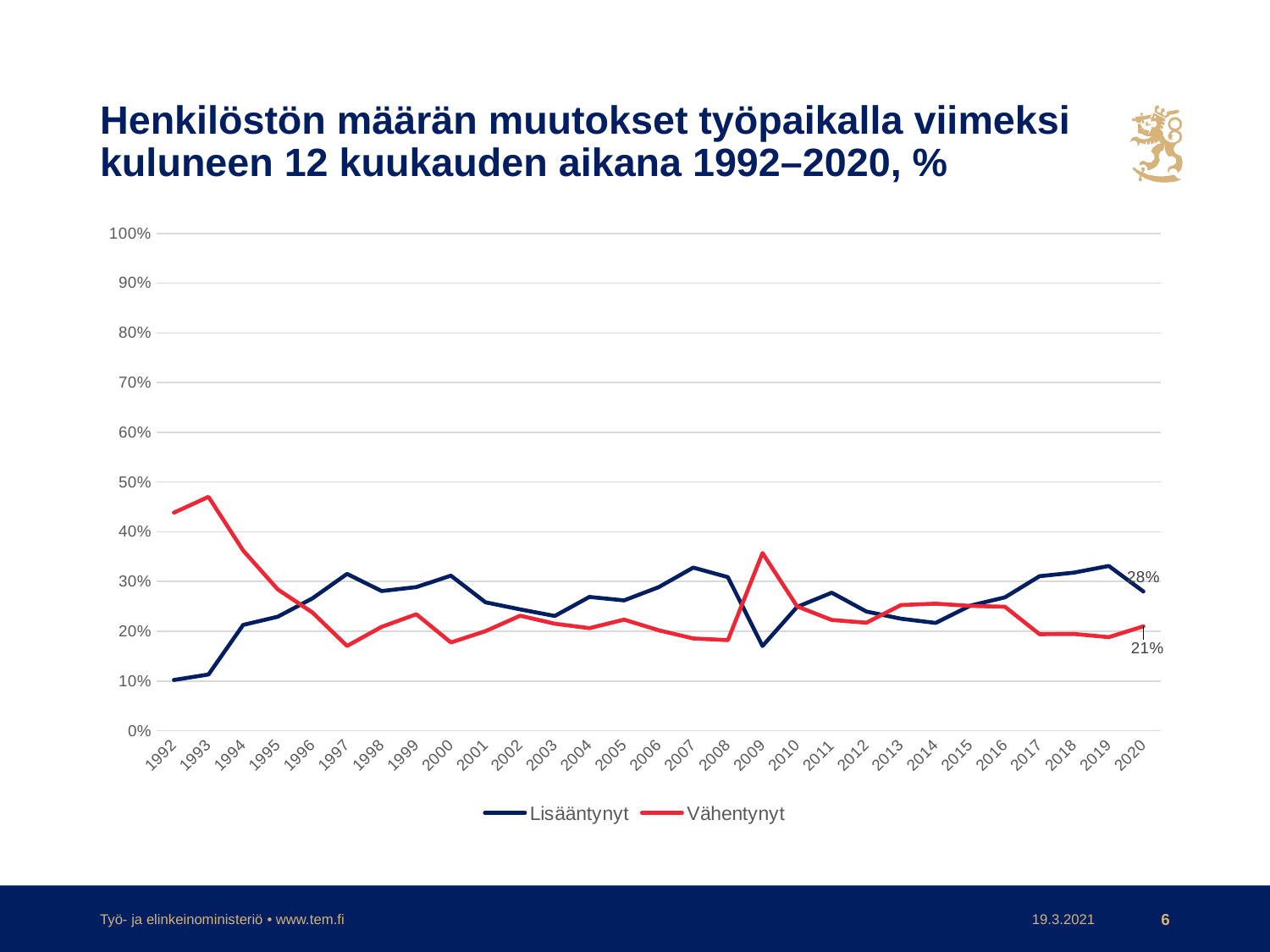

# Henkilöstön määrän muutokset työpaikalla viimeksi kuluneen 12 kuukauden aikana 1992–2020, %

### Chart

| Category | Lisääntynyt | Vähentynyt |
|---|---|---|
| 1992 | 0.10208816705336426 | 0.43851508120649657 |
| 1993 | 0.11317418213969938 | 0.47038019451812557 |
| 1994 | 0.21283783783783783 | 0.36233108108108103 |
| 1995 | 0.22928709055876687 | 0.2842003853564547 |
| 1996 | 0.26619343389529726 | 0.2377994676131322 |
| 1997 | 0.31537102473498235 | 0.1704946996466431 |
| 1998 | 0.2809364548494983 | 0.20903010033444816 |
| 1999 | 0.28888888888888886 | 0.23425925925925925 |
| 2000 | 0.3118374558303887 | 0.1775618374558304 |
| 2001 | 0.2582461786001609 | 0.2003218020917136 |
| 2002 | 0.24401913875598086 | 0.23125996810207336 |
| 2003 | 0.23076923076923075 | 0.21522094926350246 |
| 2004 | 0.2691001697792869 | 0.2062818336162988 |
| 2005 | 0.2621199671322925 | 0.22350041084634348 |
| 2006 | 0.28869286287089013 | 0.20208500400962306 |
| 2007 | 0.3279832519190509 | 0.18562456385205864 |
| 2008 | 0.30886075949367087 | 0.18227848101265823 |
| 2009 | 0.17037754114230397 | 0.35721200387221685 |
| 2010 | 0.2490272373540856 | 0.25 |
| 2011 | 0.2776349614395887 | 0.22279348757497858 |
| 2012 | 0.23973509933774836 | 0.21721854304635763 |
| 2013 | 0.22527794031597426 | 0.25277940315974257 |
| 2014 | 0.2167957117331745 | 0.2555092316855271 |
| 2015 | 0.2516320474777448 | 0.2510385756676558 |
| 2016 | 0.2681704260651629 | 0.24937343358395989 |
| 2017 | 0.31074481074481075 | 0.19413919413919417 |
| 2018 | 0.31801007556675065 | 0.19458438287153654 |
| 2019 | 0.3313452617627568 | 0.18820410868124587 |
| 2020 | 0.28 | 0.21 |
Työ- ja elinkeinoministeriö • www.tem.fi
19.3.2021
6